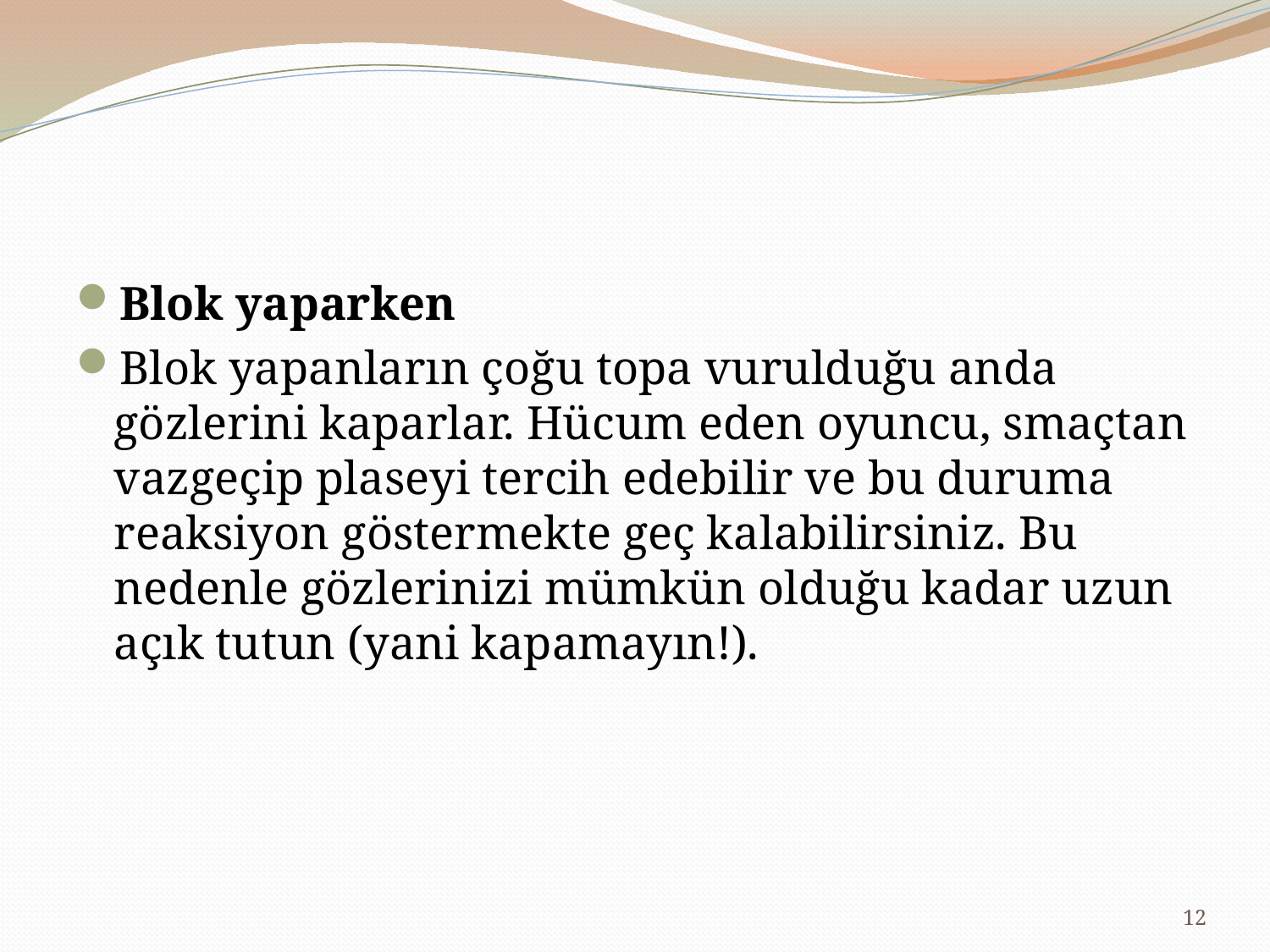

#
Blok yaparken
Blok yapanların çoğu topa vurulduğu anda gözlerini kaparlar. Hücum eden oyuncu, smaçtan vazgeçip plaseyi tercih edebilir ve bu duruma reaksiyon göstermekte geç kalabilirsiniz. Bu nedenle gözlerinizi mümkün olduğu kadar uzun açık tutun (yani kapamayın!).

12